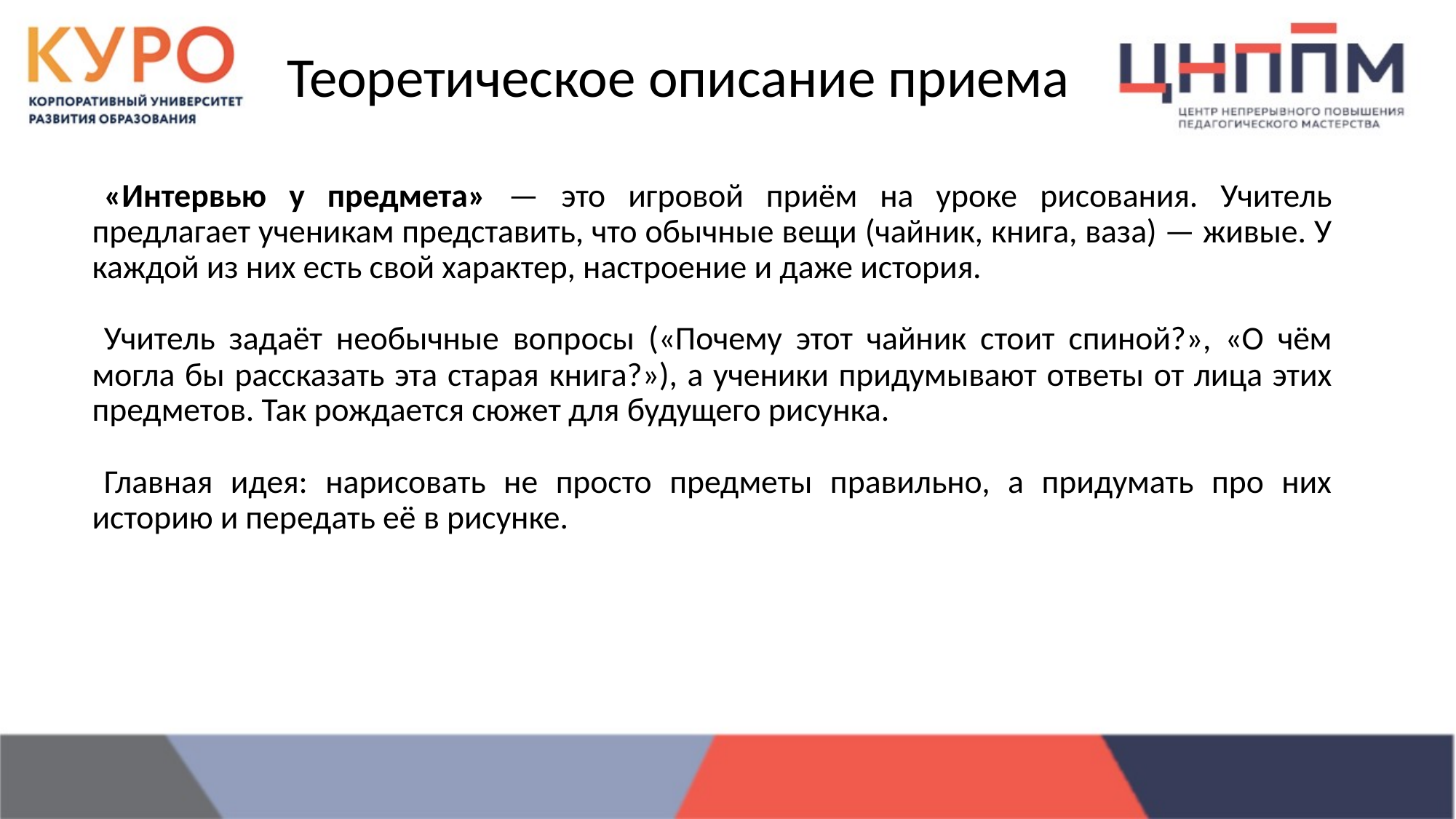

# Теоретическое описание приема
«Интервью у предмета» — это игровой приём на уроке рисования. Учитель предлагает ученикам представить, что обычные вещи (чайник, книга, ваза) — живые. У каждой из них есть свой характер, настроение и даже история.

Учитель задаёт необычные вопросы («Почему этот чайник стоит спиной?», «О чём могла бы рассказать эта старая книга?»), а ученики придумывают ответы от лица этих предметов. Так рождается сюжет для будущего рисунка.

Главная идея: нарисовать не просто предметы правильно, а придумать про них историю и передать её в рисунке.